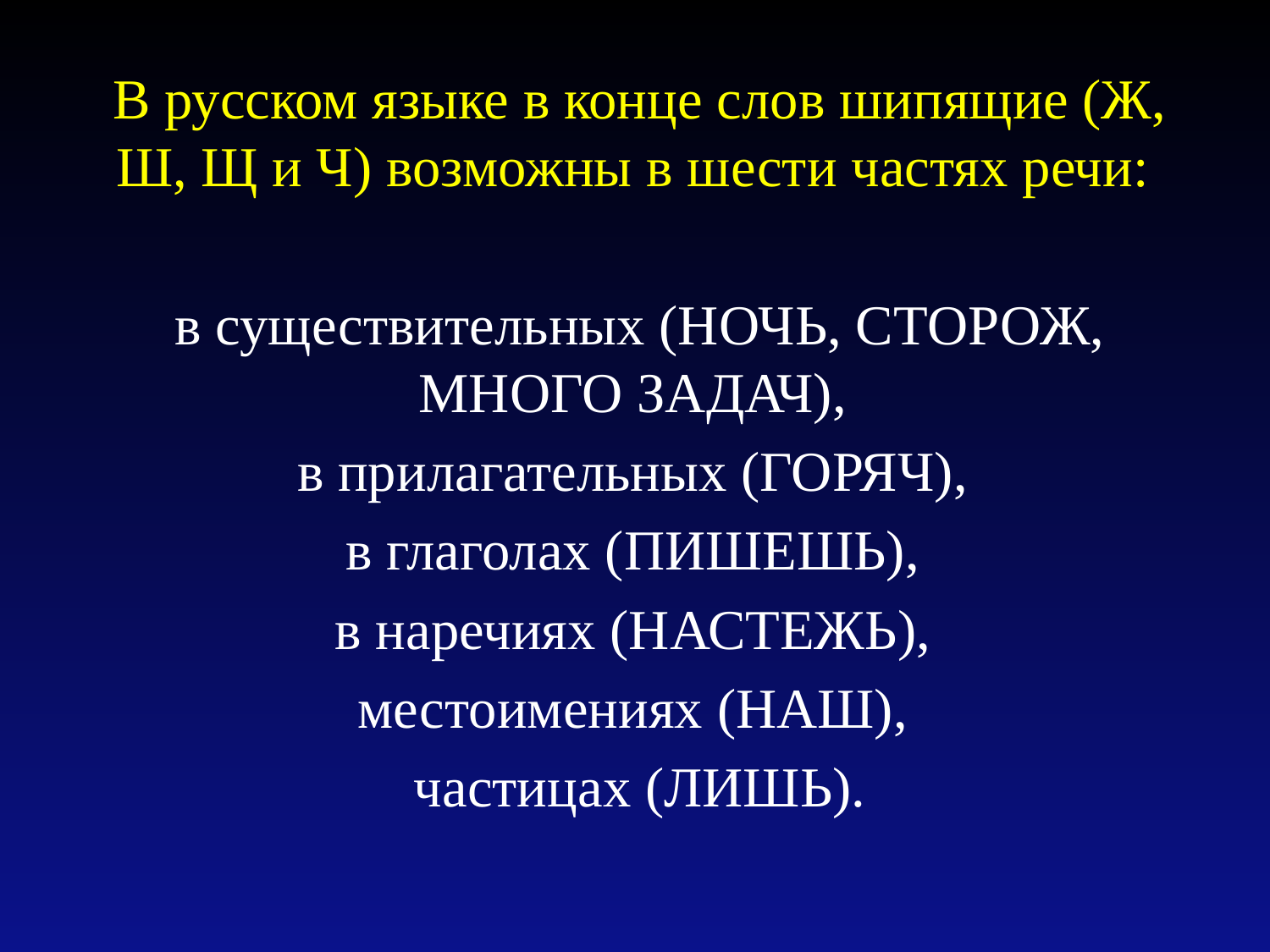

В русском языке в конце слов шипящие (Ж, Ш, Щ и Ч) возможны в шести частях речи:

в существительных (НОЧЬ, СТОРОЖ, МНОГО ЗАДАЧ),
в прилагательных (ГОРЯЧ),
в глаголах (ПИШЕШЬ),
в наречиях (НАСТЕЖЬ),
местоимениях (НАШ),
частицах (ЛИШЬ).